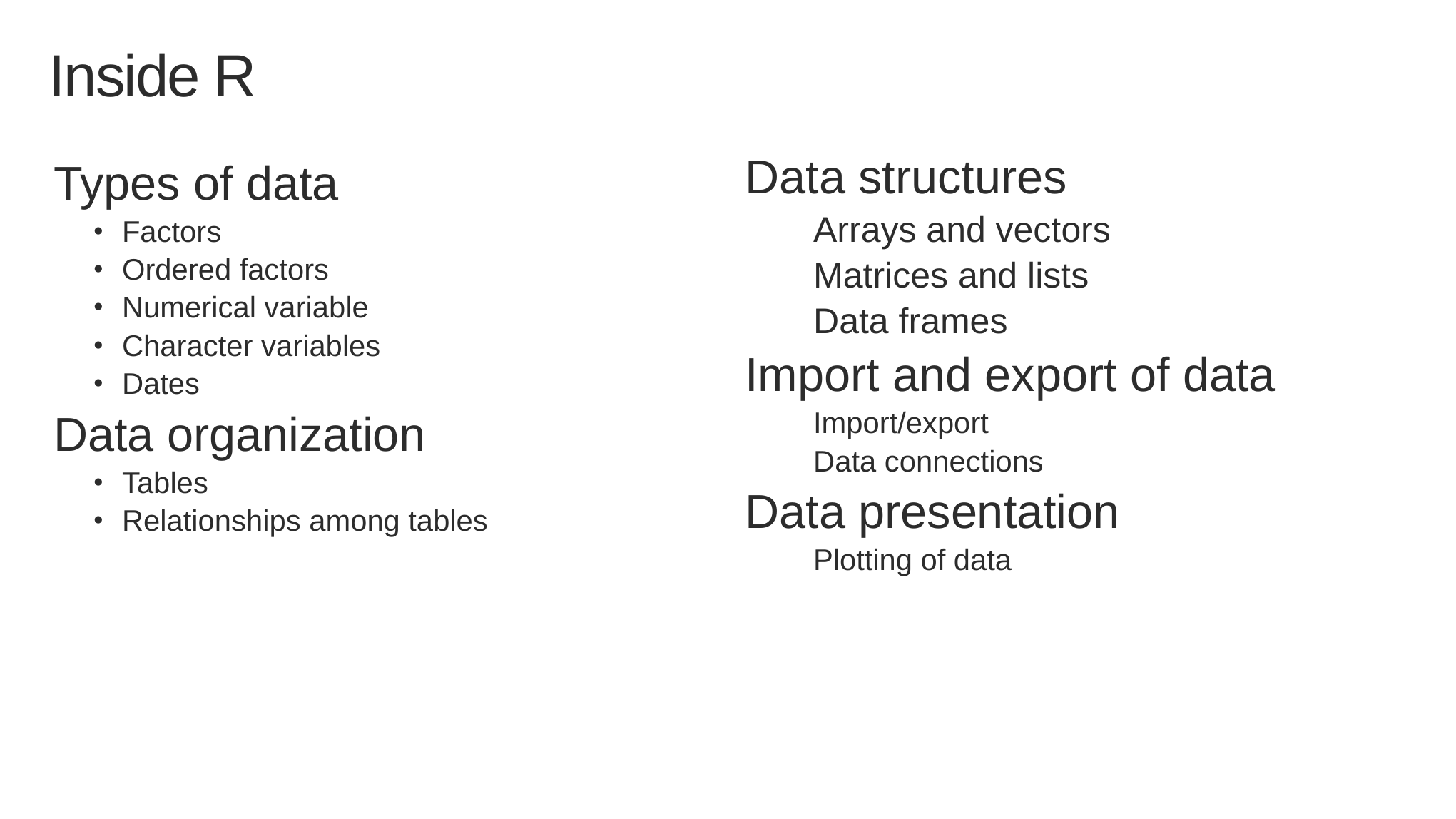

# Inside R
Data structures
Arrays and vectors
Matrices and lists
Data frames
Import and export of data
Import/export
Data connections
Data presentation
Plotting of data

Types of data
Factors
Ordered factors
Numerical variable
Character variables
Dates
Data organization
Tables
Relationships among tables